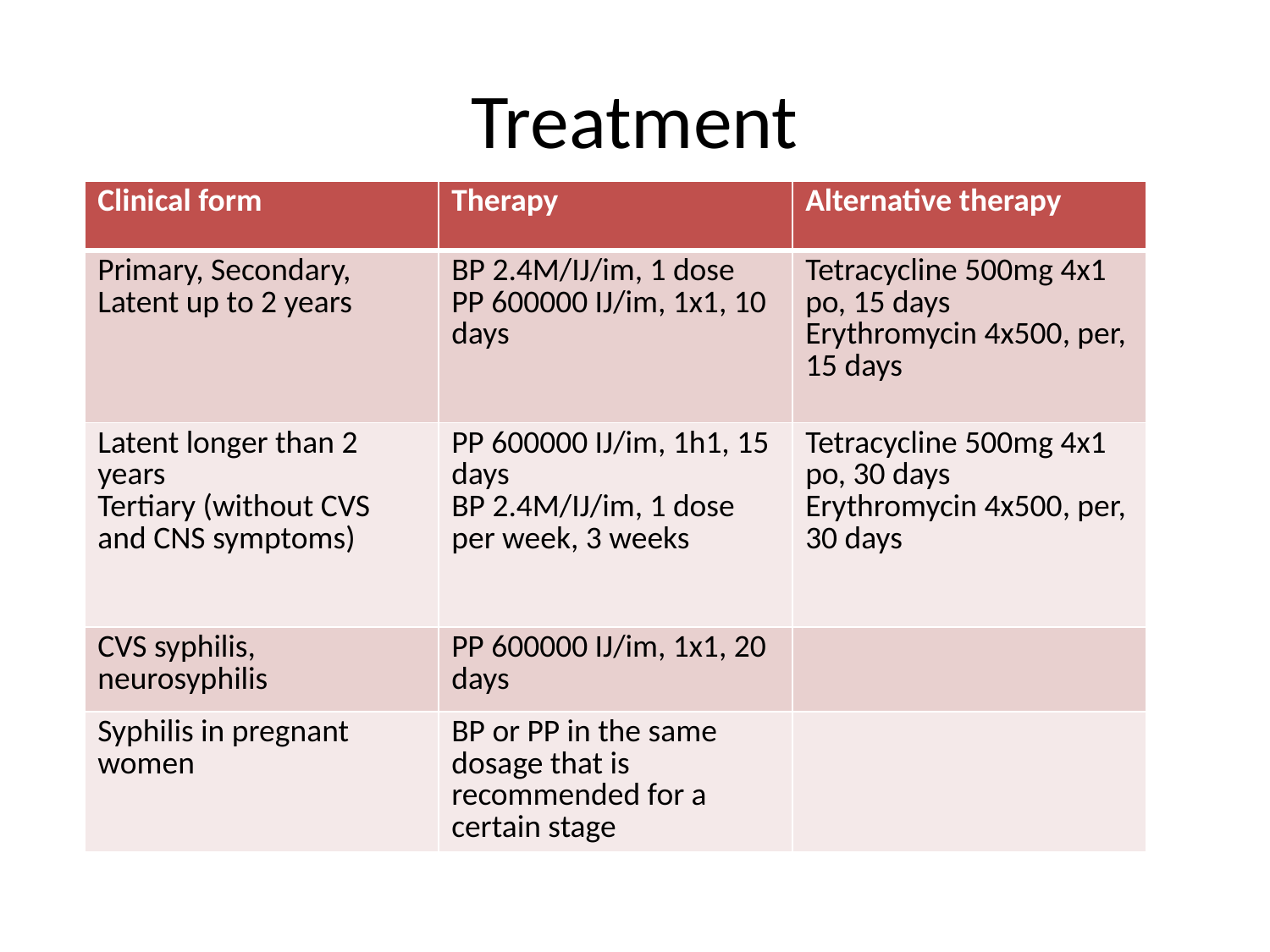

# Treatment
| Clinical form | Therapy | Alternative therapy |
| --- | --- | --- |
| Primary, Secondary, Latent up to 2 years | BP 2.4M/IJ/im, 1 dose PP 600000 IJ/im, 1x1, 10 days | Tetracycline 500mg 4x1 po, 15 days Erythromycin 4x500, per, 15 days |
| Latent longer than 2 years Tertiary (without CVS and CNS symptoms) | PP 600000 IJ/im, 1h1, 15 days BP 2.4M/IJ/im, 1 dose per week, 3 weeks | Tetracycline 500mg 4x1 po, 30 days Erythromycin 4x500, per, 30 days |
| CVS syphilis, neurosyphilis | PP 600000 IJ/im, 1x1, 20 days |  |
| Syphilis in pregnant women | BP or PP in the same dosage that is recommended for a certain stage |  |